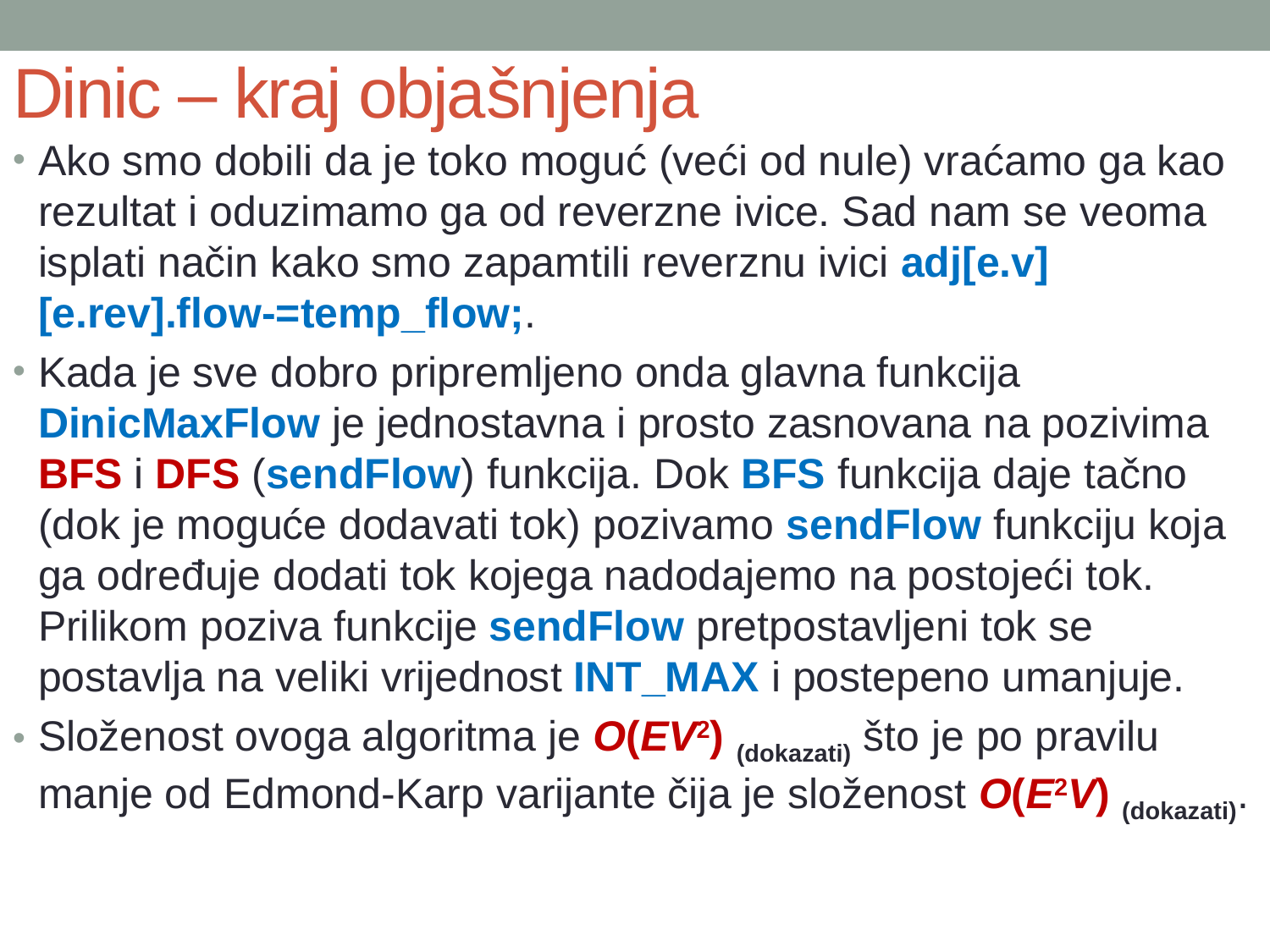

# Dinic – kraj objašnjenja
Ako smo dobili da je toko moguć (veći od nule) vraćamo ga kao rezultat i oduzimamo ga od reverzne ivice. Sad nam se veoma isplati način kako smo zapamtili reverznu ivici adj[e.v][e.rev].flow-=temp_flow;.
Kada je sve dobro pripremljeno onda glavna funkcija DinicMaxFlow je jednostavna i prosto zasnovana na pozivima BFS i DFS (sendFlow) funkcija. Dok BFS funkcija daje tačno (dok je moguće dodavati tok) pozivamo sendFlow funkciju koja ga određuje dodati tok kojega nadodajemo na postojeći tok. Prilikom poziva funkcije sendFlow pretpostavljeni tok se postavlja na veliki vrijednost INT_MAX i postepeno umanjuje.
Složenost ovoga algoritma je O(EV2) (dokazati) što je po pravilu manje od Edmond-Karp varijante čija je složenost O(E2V) (dokazati).